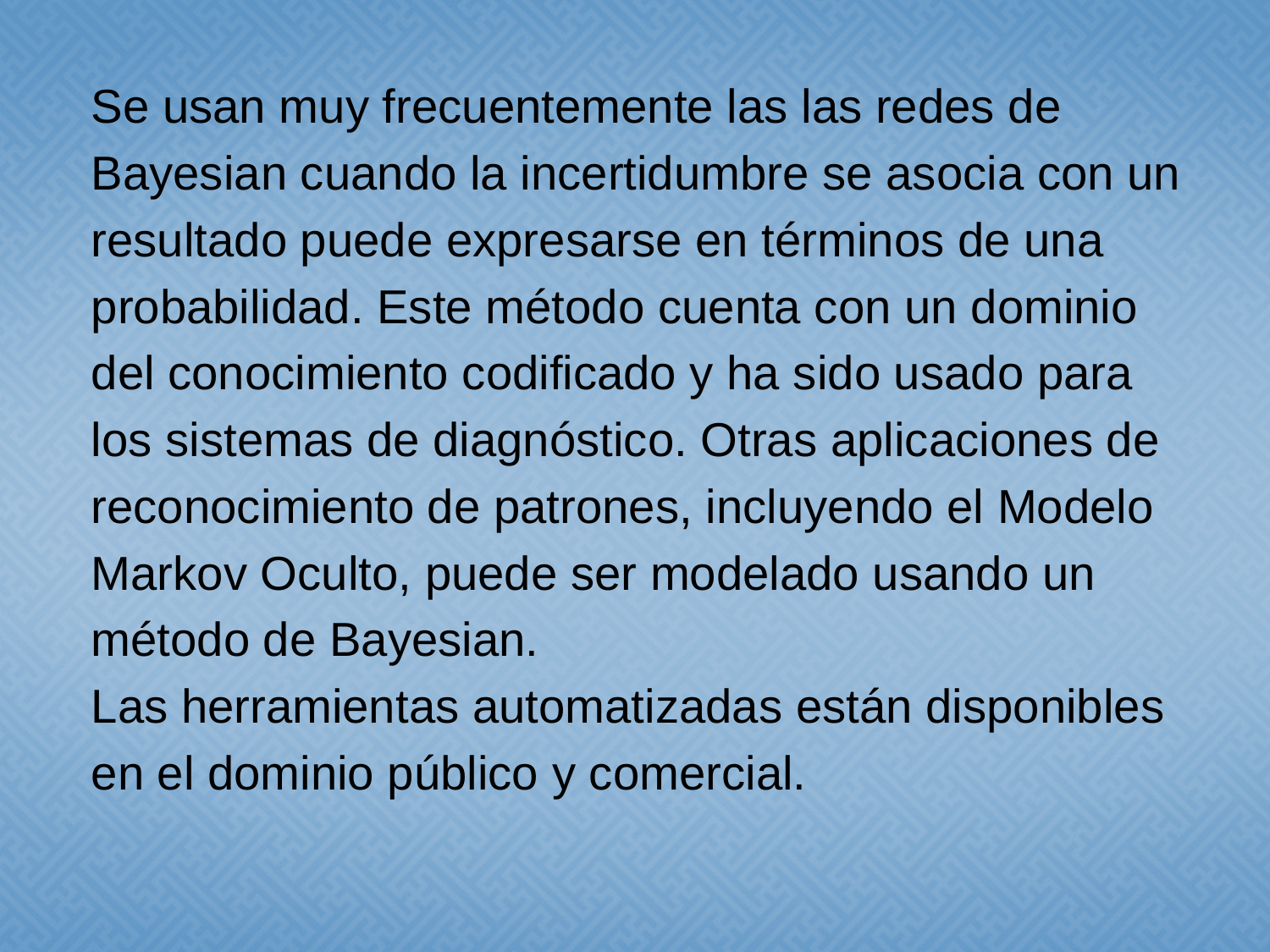

Se usan muy frecuentemente las las redes de
Bayesian cuando la incertidumbre se asocia con un
resultado puede expresarse en términos de una
probabilidad. Este método cuenta con un dominio
del conocimiento codificado y ha sido usado para
los sistemas de diagnóstico. Otras aplicaciones de
reconocimiento de patrones, incluyendo el Modelo
Markov Oculto, puede ser modelado usando un
método de Bayesian.
Las herramientas automatizadas están disponibles
en el dominio público y comercial.